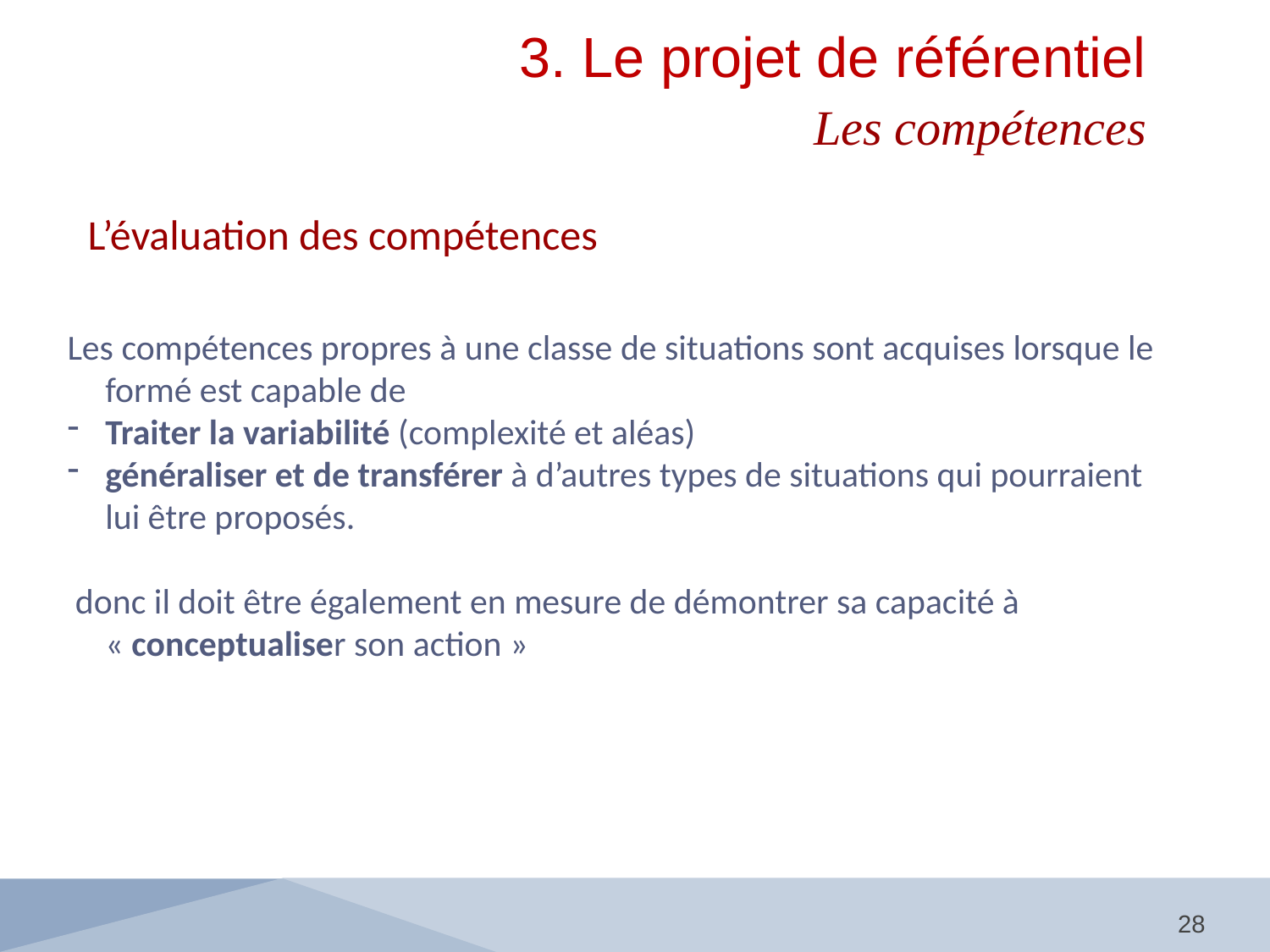

3. Le projet de référentiel
 Les compétences
L’évaluation des compétences

Les compétences propres à une classe de situations sont acquises lorsque le formé est capable de
Traiter la variabilité (complexité et aléas)
généraliser et de transférer à d’autres types de situations qui pourraient lui être proposés.

 donc il doit être également en mesure de démontrer sa capacité à « conceptualiser son action »
28